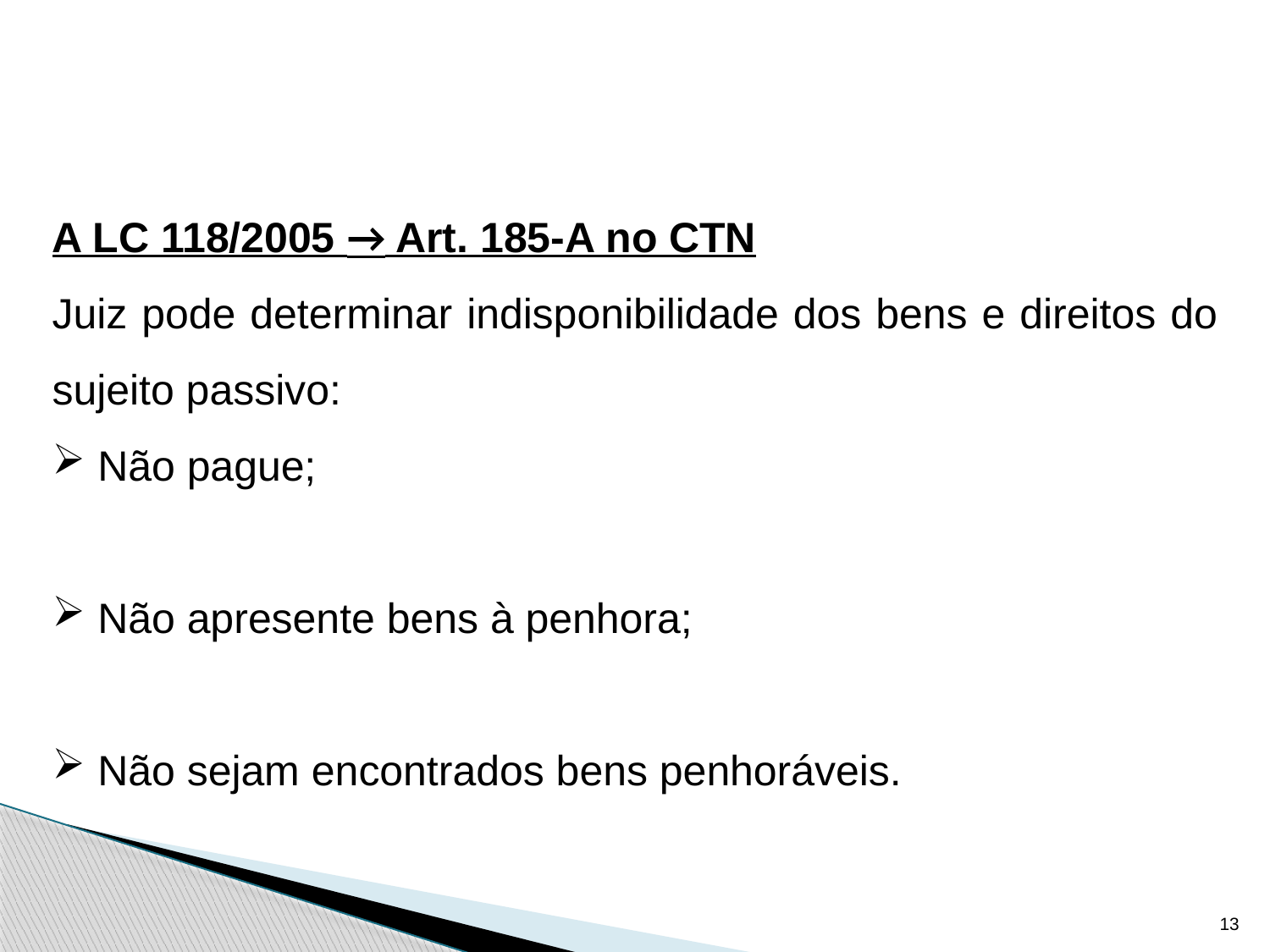

A LC 118/2005 → Art. 185-A no CTN
Juiz pode determinar indisponibilidade dos bens e direitos do sujeito passivo:
 Não pague;

 Não apresente bens à penhora;

 Não sejam encontrados bens penhoráveis.

13